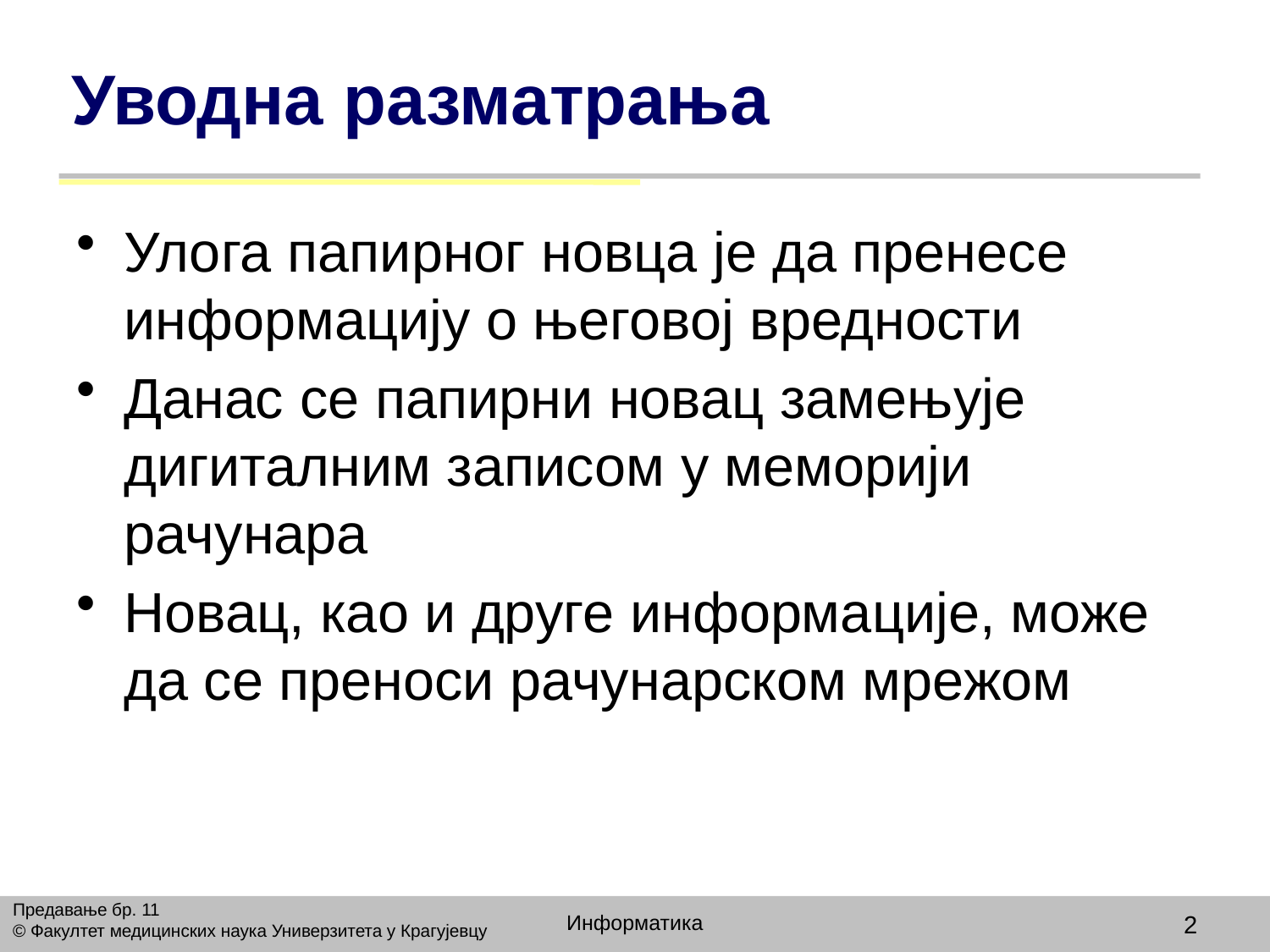

# Уводна разматрања
Улога папирног новца је да пренесе информацију о његовој вредности
Данас се папирни новац замењује дигиталним записом у меморији рачунара
Новац, као и друге информације, може да се преноси рачунарском мрежом
Предавање бр. 11
© Факултет медицинских наука Универзитета у Крагујевцу
Информатика
2